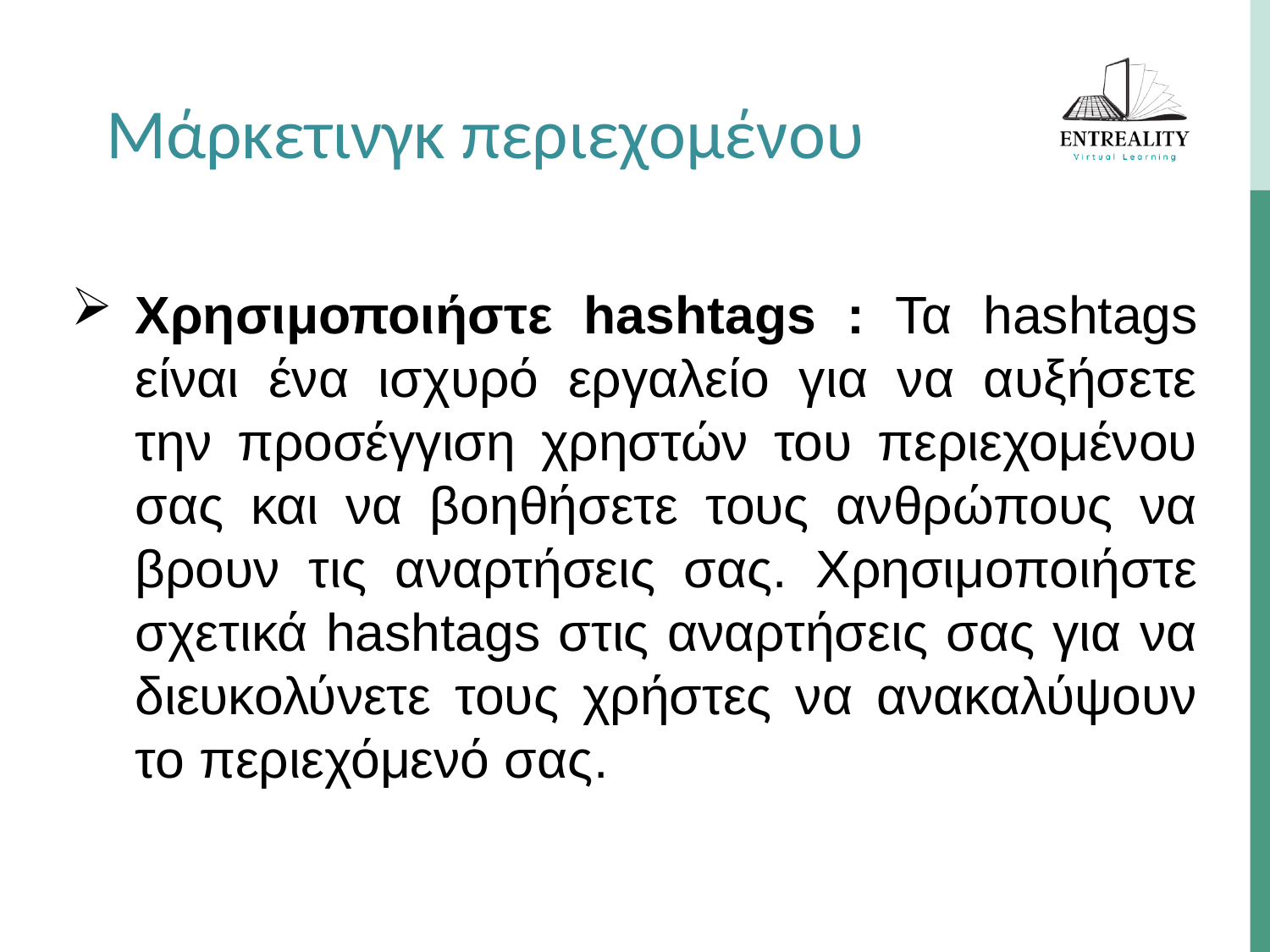

Μάρκετινγκ περιεχομένου

Χρησιμοποιήστε hashtags : Τα hashtags είναι ένα ισχυρό εργαλείο για να αυξήσετε την προσέγγιση χρηστών του περιεχομένου σας και να βοηθήσετε τους ανθρώπους να βρουν τις αναρτήσεις σας. Χρησιμοποιήστε σχετικά hashtags στις αναρτήσεις σας για να διευκολύνετε τους χρήστες να ανακαλύψουν το περιεχόμενό σας.